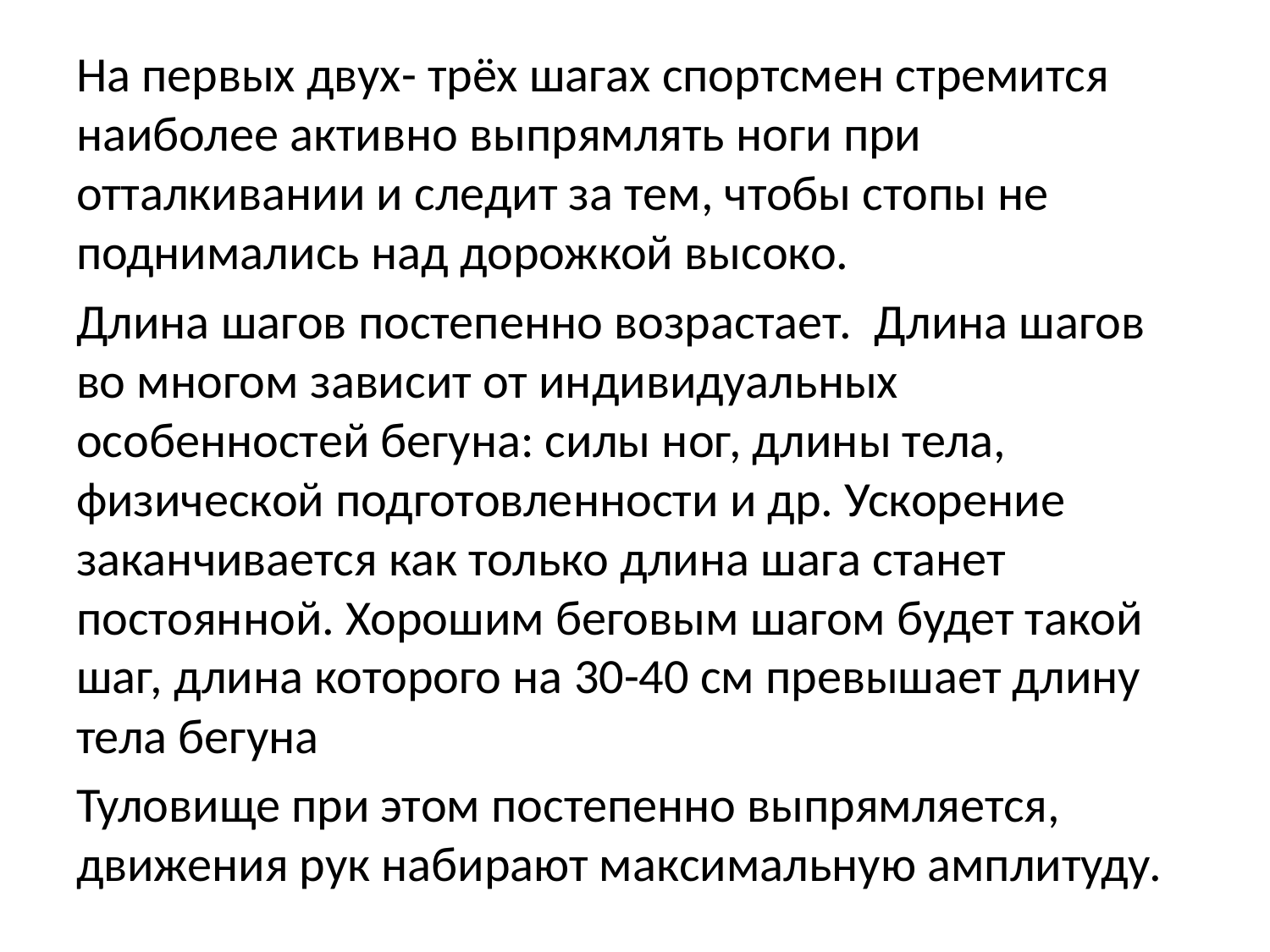

На первых двух- трёх шагах спортсмен стремится наиболее активно выпрямлять ноги при отталкивании и следит за тем, чтобы стопы не поднимались над дорожкой высоко.
Длина шагов постепенно возрастает.  Длина шагов во многом зависит от индивидуальных особенностей бегуна: силы ног, длины тела, физической подготовленности и др. Ускорение заканчивается как только длина шага станет постоянной. Хорошим беговым шагом будет такой шаг, длина которого на 30-40 см превышает длину тела бегуна
Туловище при этом постепенно выпрямляется, движения рук набирают максимальную амплитуду.